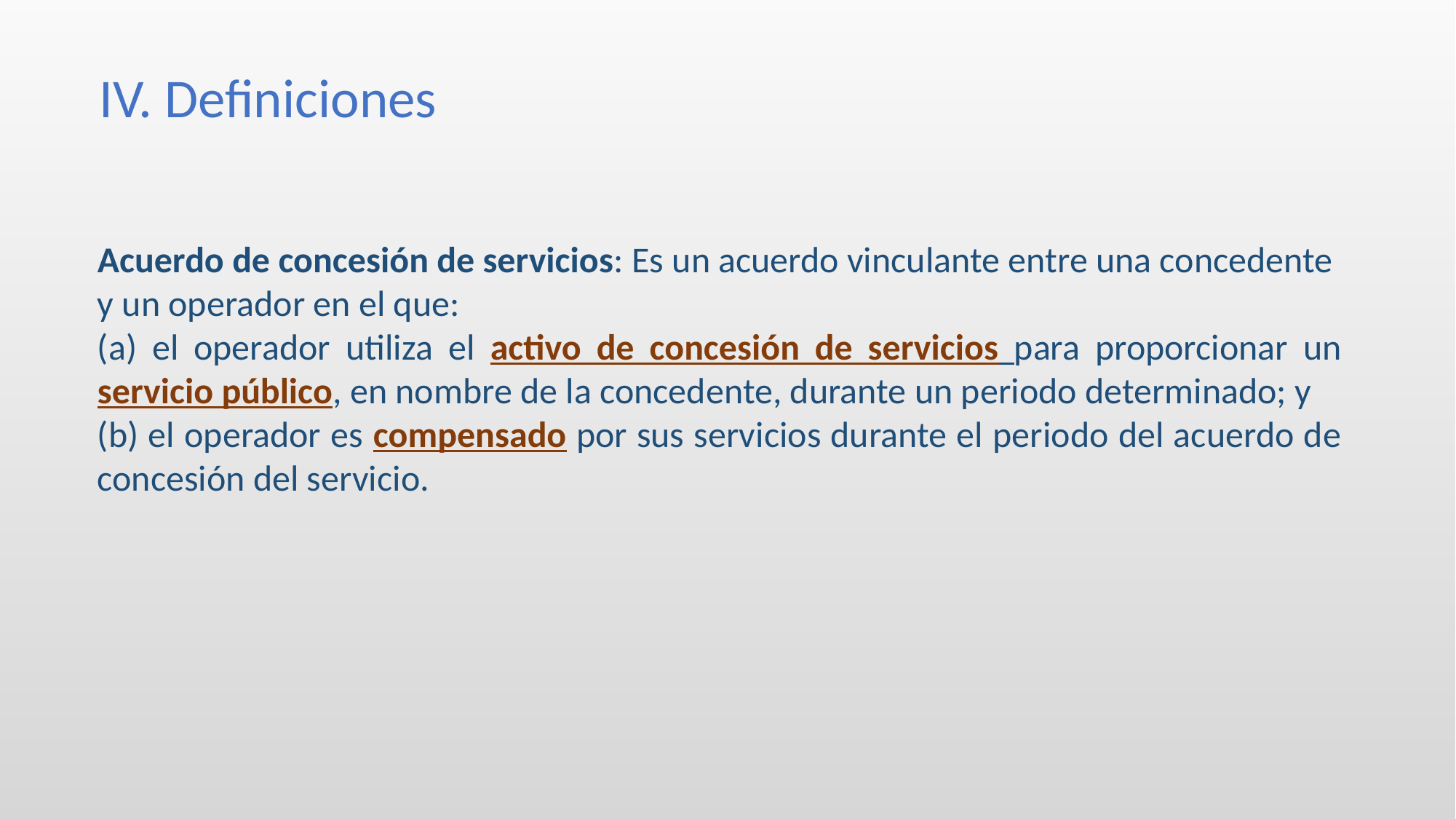

IV. Definiciones
Acuerdo de concesión de servicios: Es un acuerdo vinculante entre una concedente y un operador en el que:
(a) el operador utiliza el activo de concesión de servicios para proporcionar un servicio público, en nombre de la concedente, durante un periodo determinado; y
(b) el operador es compensado por sus servicios durante el periodo del acuerdo de concesión del servicio.